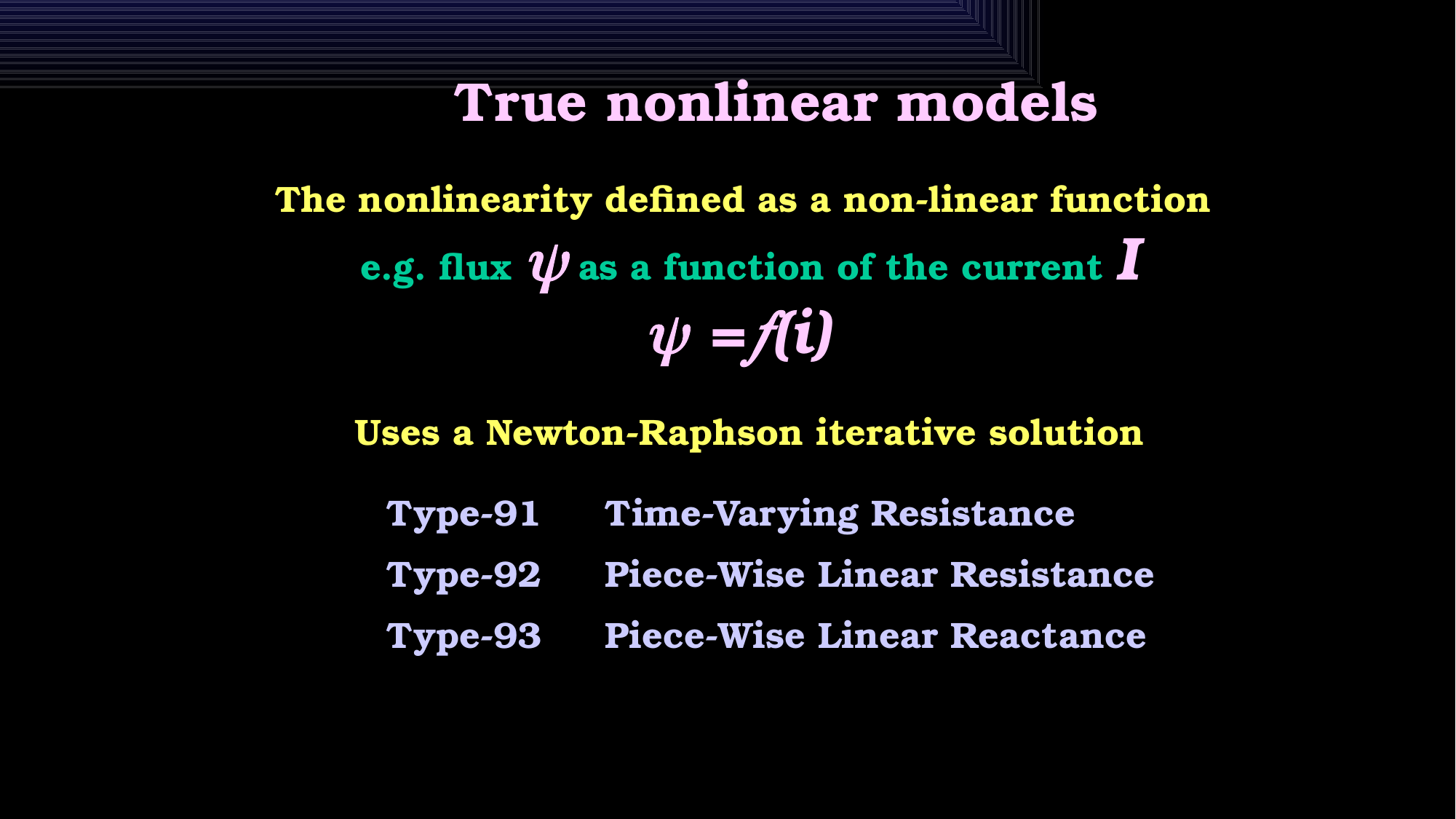

True nonlinear models

The nonlinearity defined as a non-linear function
e.g. flux ψ as a function of the current I
ψ =ƒ(i)

Uses a Newton-Raphson iterative solution

Type-91 	Time-Varying Resistance

Type-92 	Piece-Wise Linear Resistance

Type-93 	Piece-Wise Linear Reactance